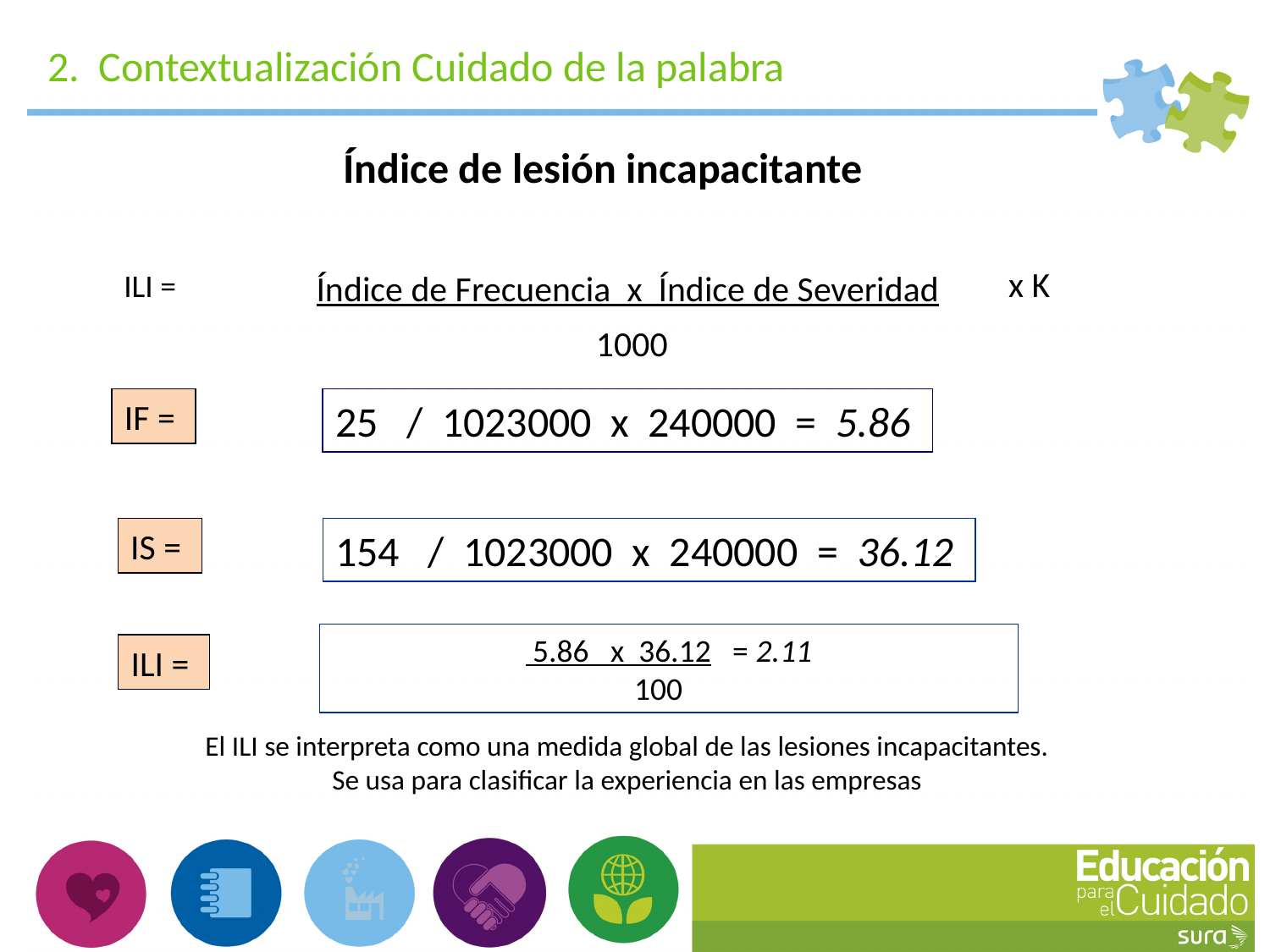

2.  Contextualización Cuidado de la palabra
Índice de lesión incapacitante
x K
ILI =
Índice de Frecuencia  x  Índice de Severidad
      1000

IF =
25   /  1023000  x  240000  =  5.86
IS =
154   /  1023000  x  240000  =  36.12
 5.86   x  36.12   = 2.11
                                          100
ILI =
El ILI se interpreta como una medida global de las lesiones incapacitantes.
Se usa para clasificar la experiencia en las empresas